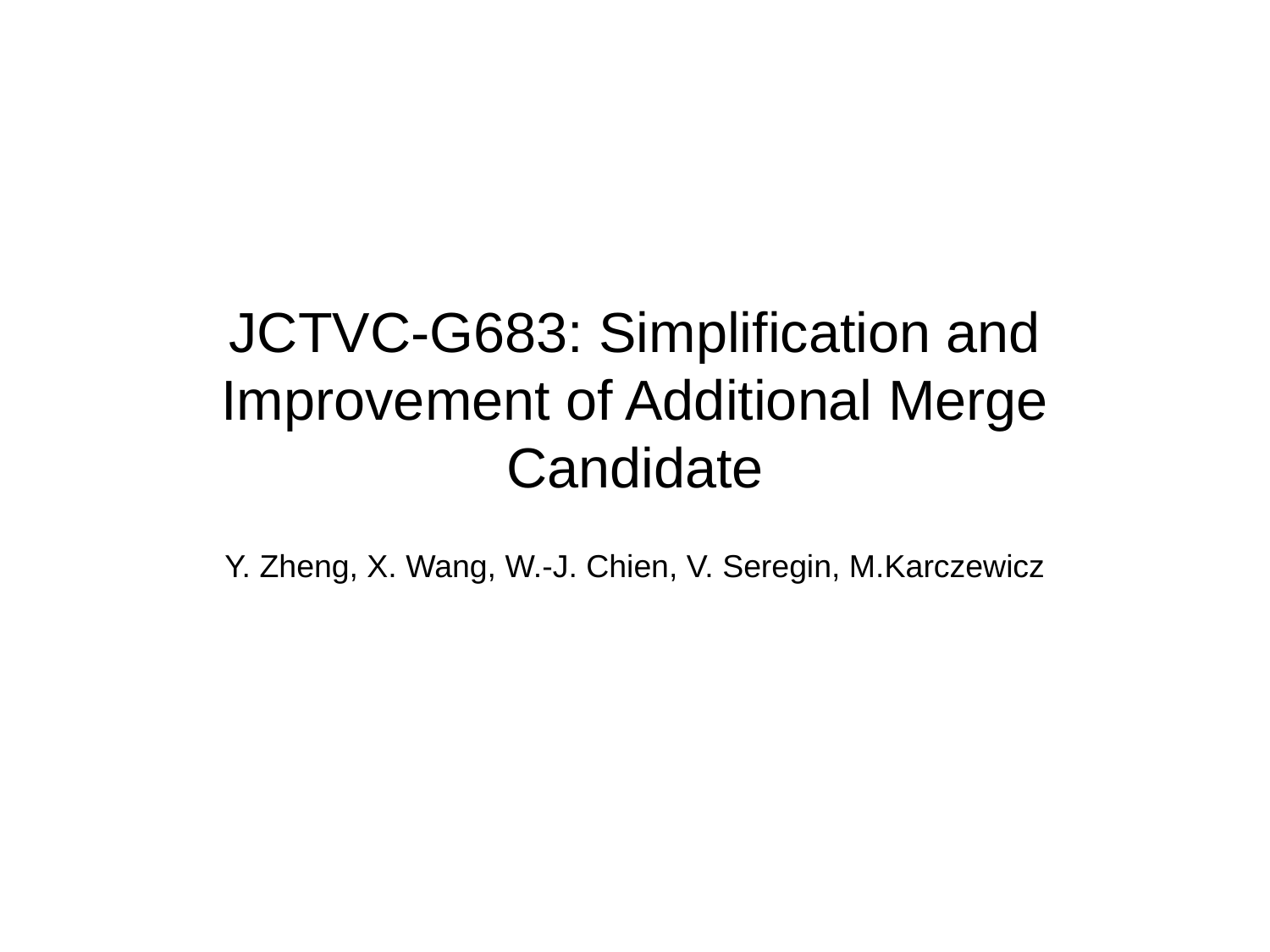

# JCTVC-G683: Simplification and Improvement of Additional Merge Candidate
Y. Zheng, X. Wang, W.-J. Chien, V. Seregin, M.Karczewicz